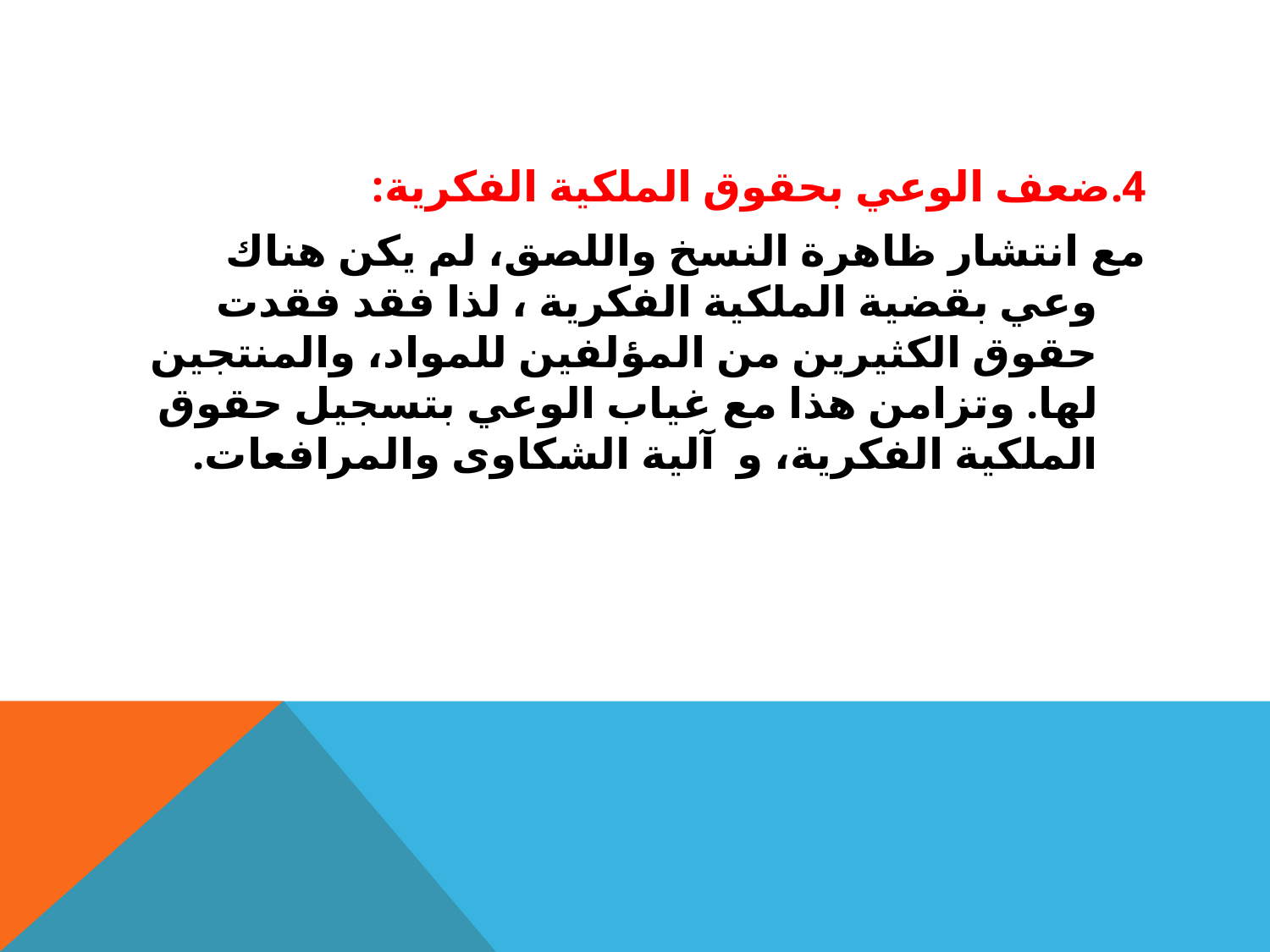

#
4.ضعف الوعي بحقوق الملكية الفكرية:
مع انتشار ظاهرة النسخ واللصق، لم يكن هناك وعي بقضية الملكية الفكرية ، لذا فقد فقدت حقوق الكثيرين من المؤلفين للمواد، والمنتجين لها. وتزامن هذا مع غياب الوعي بتسجيل حقوق الملكية الفكرية، و  آلية الشكاوى والمرافعات.